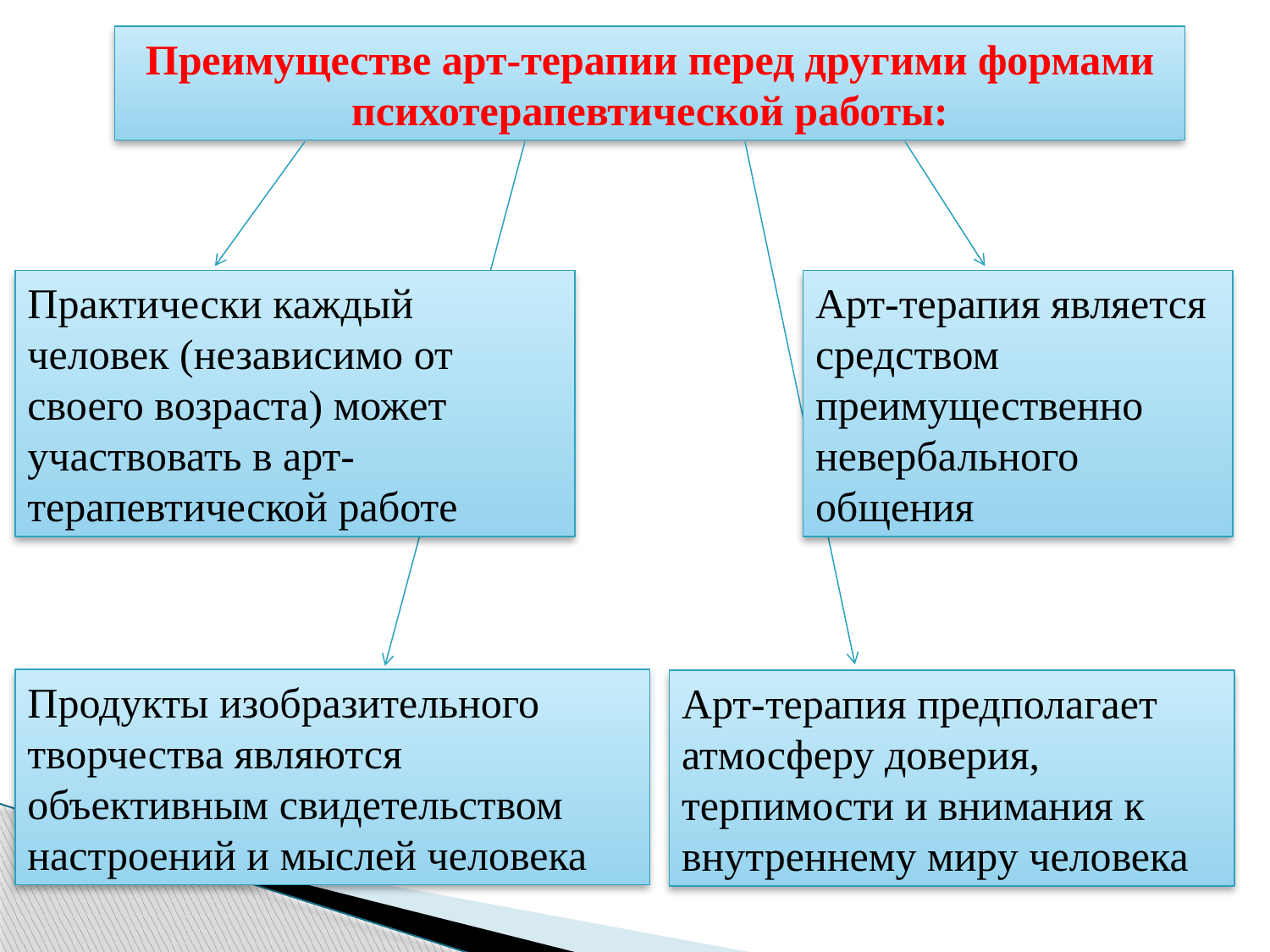

Преимуществе арт-терапии перед другими формами психотерапевтической работы:
Практически каждый человек (независимо от своего возраста) может участвовать в арт-терапевтической работе
Арт-терапия является средством преимущественно невербального общения
Продукты изобразительного творчества являются объективным свидетельством настроений и мыслей человека
Арт-терапия предполагает атмосферу доверия, терпимости и внимания к внутреннему миру человека